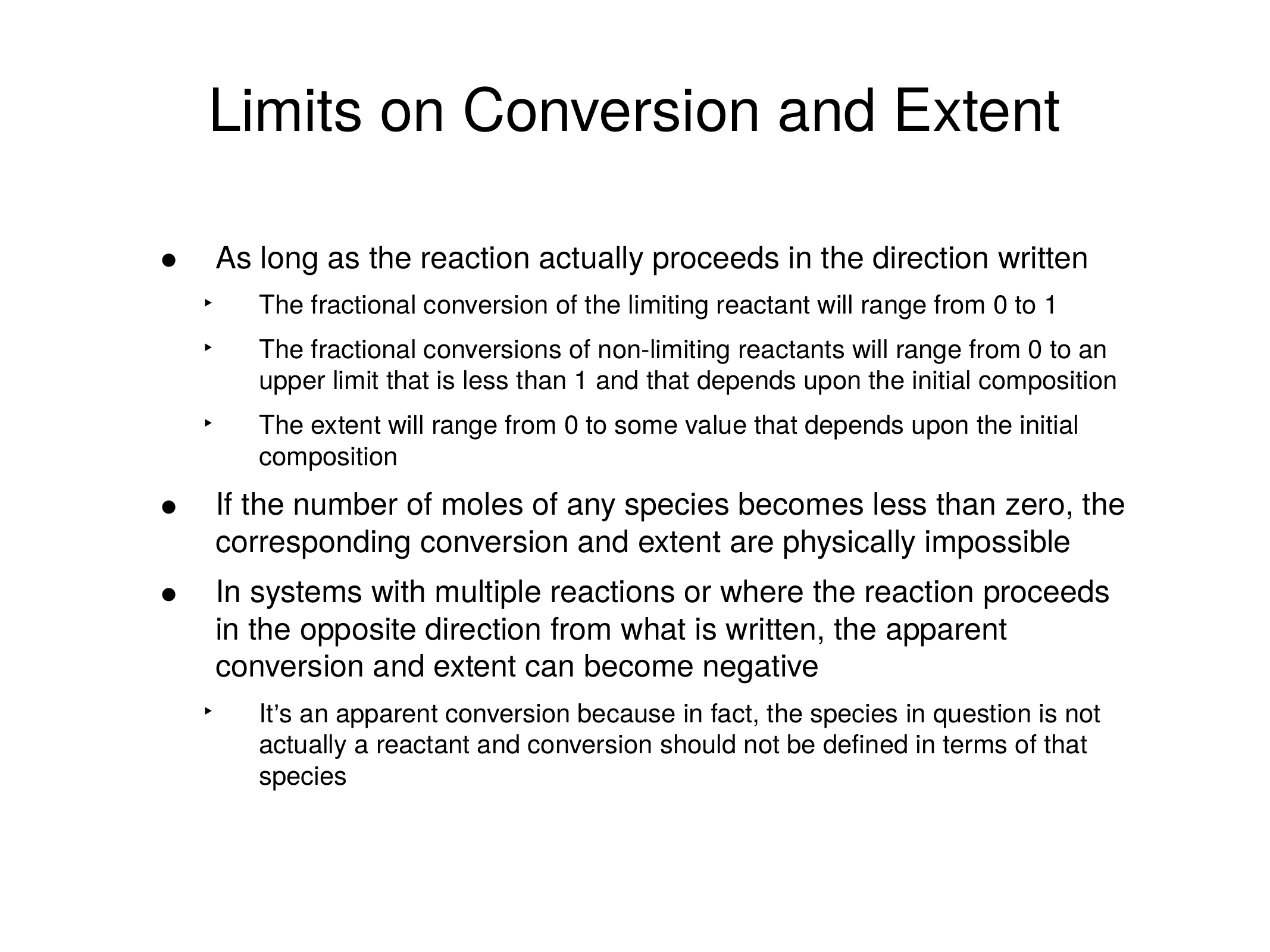

# Limits on Conversion and Extent
As long as the reaction actually proceeds in the direction written
The fractional conversion of the limiting reactant will range from 0 to 1
The fractional conversions of non-limiting reactants will range from 0 to an upper limit that is less than 1 and that depends upon the initial composition
The extent will range from 0 to some value that depends upon the initial composition
If the number of moles of any species becomes less than zero, the corresponding conversion and extent are physically impossible
In systems with multiple reactions or where the reaction proceeds in the opposite direction from what is written, the apparent conversion and extent can become negative
It’s an apparent conversion because in fact, the species in question is not actually a reactant and conversion should not be defined in terms of that species